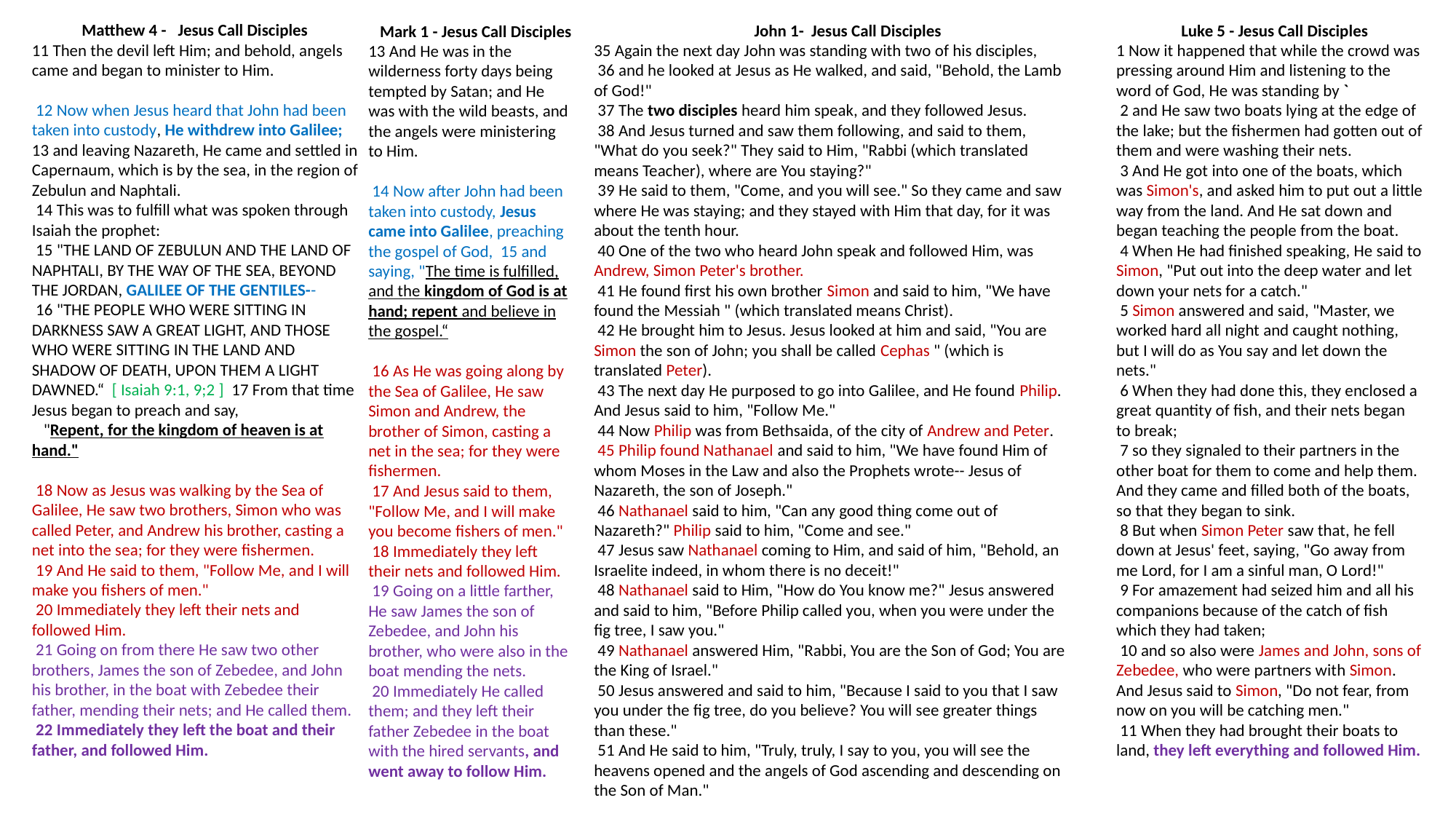

Matthew 4 -   Jesus Call Disciples
11 Then the devil left Him; and behold, angels came and began to minister to Him.

 12 Now when Jesus heard that John had been taken into custody, He withdrew into Galilee; 13 and leaving Nazareth, He came and settled in Capernaum, which is by the sea, in the region of Zebulun and Naphtali.
 14 This was to fulfill what was spoken through Isaiah the prophet:
 15 "THE LAND OF ZEBULUN AND THE LAND OF NAPHTALI, BY THE WAY OF THE SEA, BEYOND THE JORDAN, GALILEE OF THE GENTILES--
 16 "THE PEOPLE WHO WERE SITTING IN DARKNESS SAW A GREAT LIGHT, AND THOSE WHO WERE SITTING IN THE LAND AND SHADOW OF DEATH, UPON THEM A LIGHT DAWNED.“  [ Isaiah 9:1, 9;2 ]  17 From that time Jesus began to preach and say,
   "Repent, for the kingdom of heaven is at hand."

 18 Now as Jesus was walking by the Sea of Galilee, He saw two brothers, Simon who was called Peter, and Andrew his brother, casting a net into the sea; for they were fishermen.
 19 And He said to them, "Follow Me, and I will make you fishers of men."
 20 Immediately they left their nets and followed Him.
 21 Going on from there He saw two other brothers, James the son of Zebedee, and John his brother, in the boat with Zebedee their father, mending their nets; and He called them.
 22 Immediately they left the boat and their father, and followed Him.
                                          John 1-  Jesus Call Disciples
35 Again the next day John was standing with two of his disciples,
 36 and he looked at Jesus as He walked, and said, "Behold, the Lamb of God!"
 37 The two disciples heard him speak, and they followed Jesus.
 38 And Jesus turned and saw them following, and said to them, "What do you seek?" They said to Him, "Rabbi (which translated means Teacher), where are You staying?"
 39 He said to them, "Come, and you will see." So they came and saw where He was staying; and they stayed with Him that day, for it was about the tenth hour.
 40 One of the two who heard John speak and followed Him, was Andrew, Simon Peter's brother.
 41 He found first his own brother Simon and said to him, "We have found the Messiah " (which translated means Christ).
 42 He brought him to Jesus. Jesus looked at him and said, "You are Simon the son of John; you shall be called Cephas " (which is translated Peter).
 43 The next day He purposed to go into Galilee, and He found Philip. And Jesus said to him, "Follow Me."
 44 Now Philip was from Bethsaida, of the city of Andrew and Peter.
 45 Philip found Nathanael and said to him, "We have found Him of whom Moses in the Law and also the Prophets wrote-- Jesus of Nazareth, the son of Joseph."
 46 Nathanael said to him, "Can any good thing come out of Nazareth?" Philip said to him, "Come and see."
 47 Jesus saw Nathanael coming to Him, and said of him, "Behold, an Israelite indeed, in whom there is no deceit!"
 48 Nathanael said to Him, "How do You know me?" Jesus answered and said to him, "Before Philip called you, when you were under the fig tree, I saw you."
 49 Nathanael answered Him, "Rabbi, You are the Son of God; You are the King of Israel."
 50 Jesus answered and said to him, "Because I said to you that I saw you under the fig tree, do you believe? You will see greater things than these."
 51 And He said to him, "Truly, truly, I say to you, you will see the heavens opened and the angels of God ascending and descending on the Son of Man."

                 Luke 5 - Jesus Call Disciples
1 Now it happened that while the crowd was pressing around Him and listening to the word of God, He was standing by `
 2 and He saw two boats lying at the edge of the lake; but the fishermen had gotten out of them and were washing their nets.
 3 And He got into one of the boats, which was Simon's, and asked him to put out a little way from the land. And He sat down and began teaching the people from the boat.
 4 When He had finished speaking, He said to Simon, "Put out into the deep water and let down your nets for a catch."
 5 Simon answered and said, "Master, we worked hard all night and caught nothing, but I will do as You say and let down the nets."
 6 When they had done this, they enclosed a great quantity of fish, and their nets began to break;
 7 so they signaled to their partners in the other boat for them to come and help them. And they came and filled both of the boats, so that they began to sink.
 8 But when Simon Peter saw that, he fell down at Jesus' feet, saying, "Go away from me Lord, for I am a sinful man, O Lord!"
 9 For amazement had seized him and all his companions because of the catch of fish which they had taken;
 10 and so also were James and John, sons of Zebedee, who were partners with Simon. And Jesus said to Simon, "Do not fear, from now on you will be catching men."
 11 When they had brought their boats to land, they left everything and followed Him.

   Mark 1 - Jesus Call Disciples
13 And He was in the wilderness forty days being tempted by Satan; and He was with the wild beasts, and the angels were ministering to Him.

 14 Now after John had been taken into custody, Jesus came into Galilee, preaching  the gospel of God,  15 and saying, "The time is fulfilled, and the kingdom of God is at hand; repent and believe in the gospel.“

 16 As He was going along by the Sea of Galilee, He saw Simon and Andrew, the brother of Simon, casting a net in the sea; for they were fishermen.
 17 And Jesus said to them, "Follow Me, and I will make you become fishers of men."
 18 Immediately they left their nets and followed Him.
 19 Going on a little farther, He saw James the son of Zebedee, and John his brother, who were also in the boat mending the nets.
 20 Immediately He called them; and they left their father Zebedee in the boat with the hired servants, and went away to follow Him.